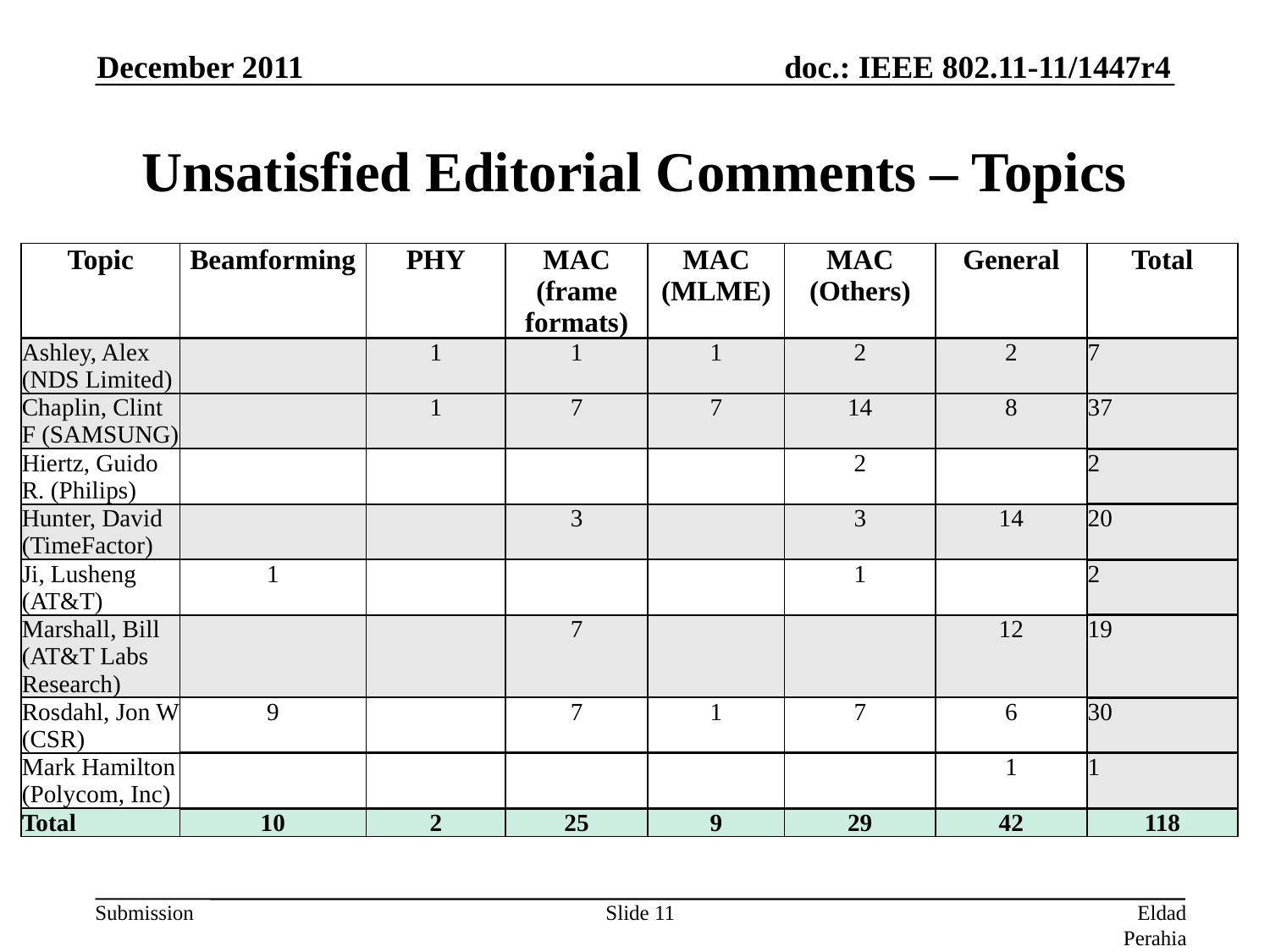

December 2011
# Unsatisfied Editorial Comments – Topics
| Topic | Beamforming | PHY | MAC (frame formats) | MAC (MLME) | MAC (Others) | General | Total |
| --- | --- | --- | --- | --- | --- | --- | --- |
| Ashley, Alex (NDS Limited) |  | 1 | 1 | 1 | 2 | 2 | 7 |
| Chaplin, Clint F (SAMSUNG) |  | 1 | 7 | 7 | 14 | 8 | 37 |
| Hiertz, Guido R. (Philips) |  |  |  |  | 2 |  | 2 |
| Hunter, David (TimeFactor) |  |  | 3 |  | 3 | 14 | 20 |
| Ji, Lusheng (AT&T) | 1 |  |  |  | 1 |  | 2 |
| Marshall, Bill (AT&T Labs Research) |  |  | 7 |  |  | 12 | 19 |
| Rosdahl, Jon W (CSR) | 9 |  | 7 | 1 | 7 | 6 | 30 |
| Mark Hamilton (Polycom, Inc) |  |  |  |  |  | 1 | 1 |
| Total | 10 | 2 | 25 | 9 | 29 | 42 | 118 |
Slide 11
Eldad Perahia, Intel Corporation